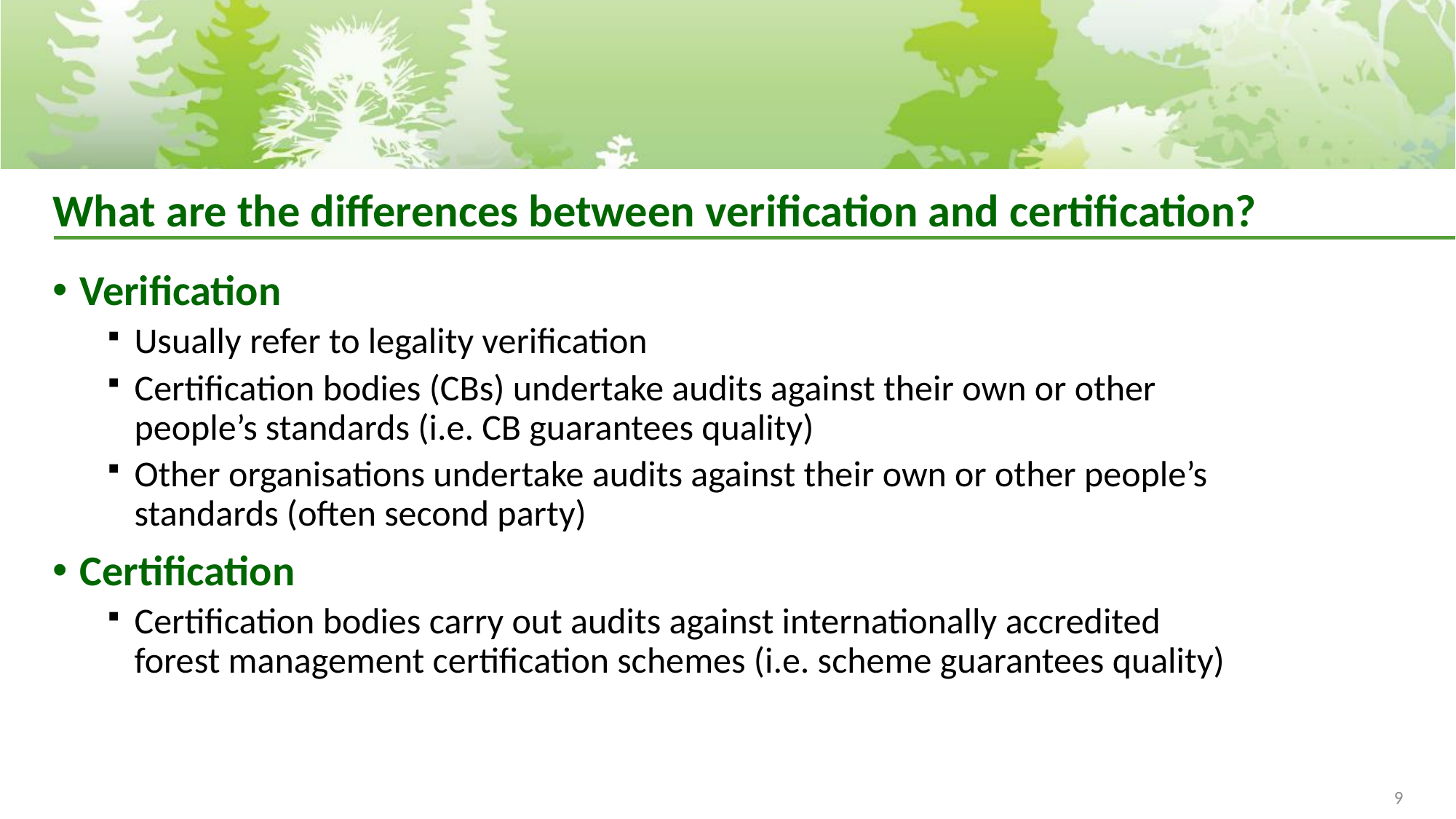

# What are the differences between verification and certification?
Verification
Usually refer to legality verification
Certification bodies (CBs) undertake audits against their own or other people’s standards (i.e. CB guarantees quality)
Other organisations undertake audits against their own or other people’s standards (often second party)
Certification
Certification bodies carry out audits against internationally accredited forest management certification schemes (i.e. scheme guarantees quality)

9